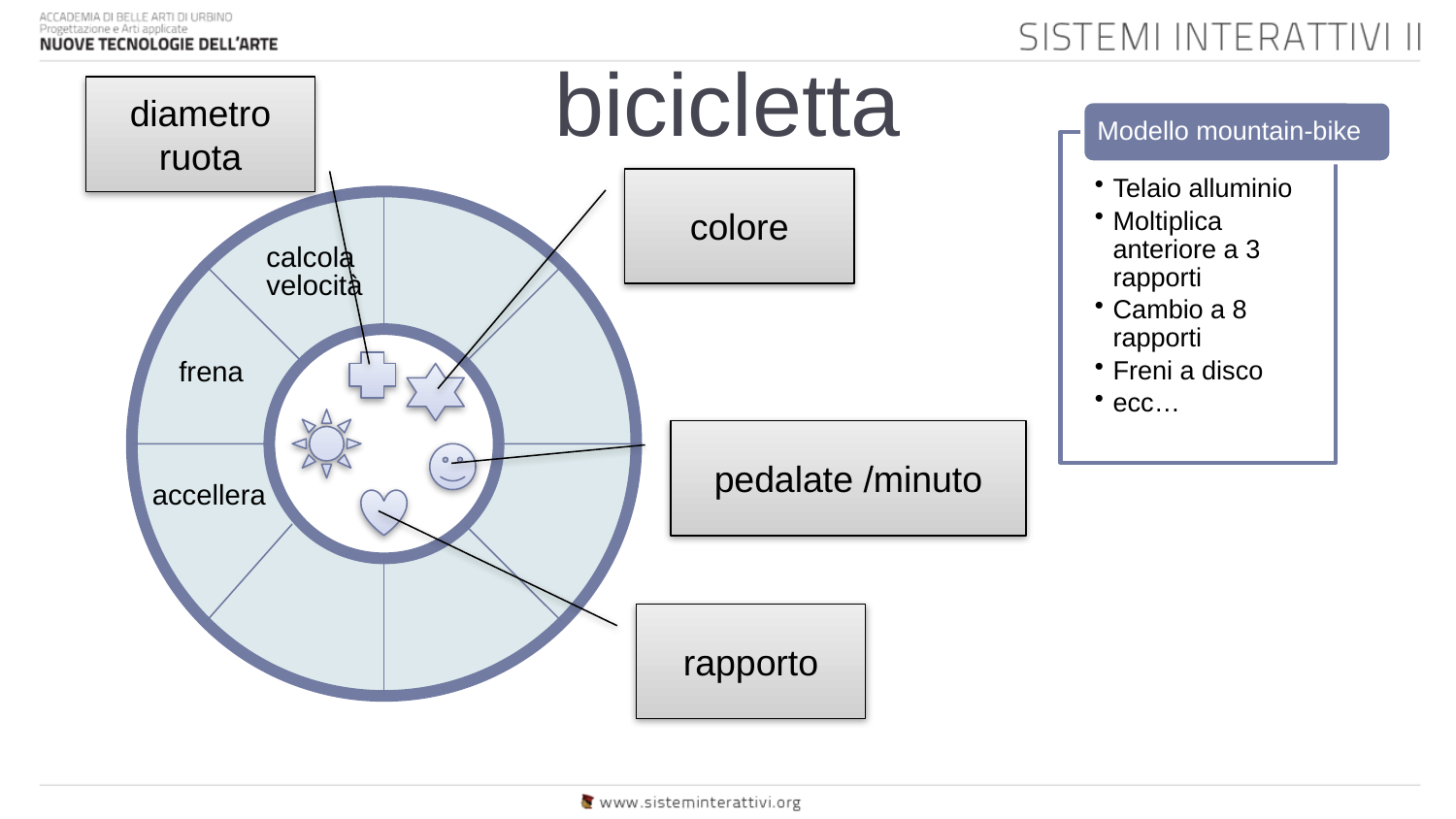

Telaio alluminio
Moltiplica anteriore a 3 rapporti
Cambio a 8 rapporti
Freni a disco
ecc…
Modello mountain-bike
# bicicletta
diametro ruota
colore

calcola
velocità
frena
pedalate /minuto
accellera
rapporto